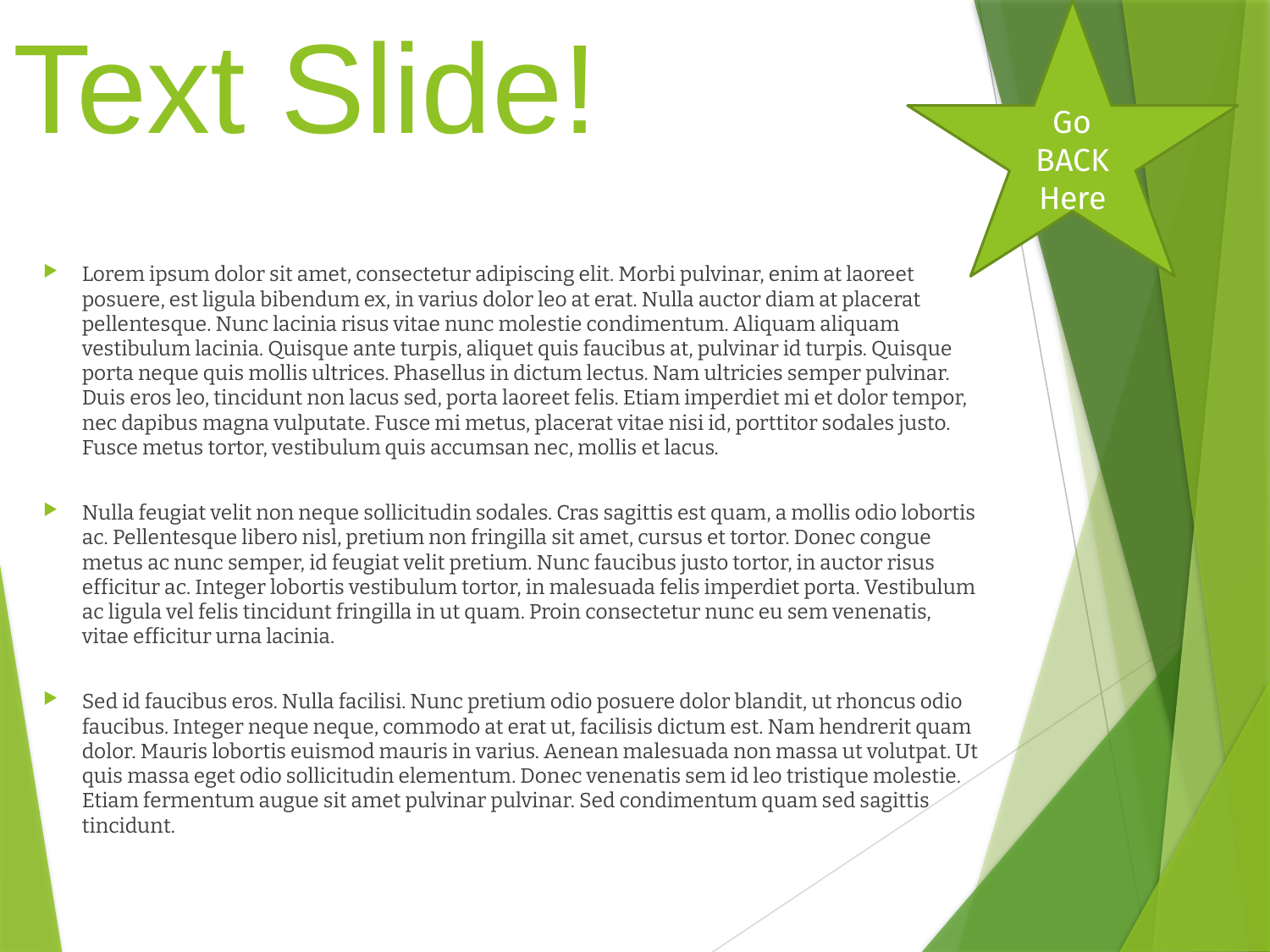

# Text Slide!
Go BACK Here

Lorem ipsum dolor sit amet, consectetur adipiscing elit. Morbi pulvinar, enim at laoreet posuere, est ligula bibendum ex, in varius dolor leo at erat. Nulla auctor diam at placerat pellentesque. Nunc lacinia risus vitae nunc molestie condimentum. Aliquam aliquam vestibulum lacinia. Quisque ante turpis, aliquet quis faucibus at, pulvinar id turpis. Quisque porta neque quis mollis ultrices. Phasellus in dictum lectus. Nam ultricies semper pulvinar. Duis eros leo, tincidunt non lacus sed, porta laoreet felis. Etiam imperdiet mi et dolor tempor, nec dapibus magna vulputate. Fusce mi metus, placerat vitae nisi id, porttitor sodales justo. Fusce metus tortor, vestibulum quis accumsan nec, mollis et lacus.

Nulla feugiat velit non neque sollicitudin sodales. Cras sagittis est quam, a mollis odio lobortis ac. Pellentesque libero nisl, pretium non fringilla sit amet, cursus et tortor. Donec congue metus ac nunc semper, id feugiat velit pretium. Nunc faucibus justo tortor, in auctor risus efficitur ac. Integer lobortis vestibulum tortor, in malesuada felis imperdiet porta. Vestibulum ac ligula vel felis tincidunt fringilla in ut quam. Proin consectetur nunc eu sem venenatis, vitae efficitur urna lacinia.

Sed id faucibus eros. Nulla facilisi. Nunc pretium odio posuere dolor blandit, ut rhoncus odio faucibus. Integer neque neque, commodo at erat ut, facilisis dictum est. Nam hendrerit quam dolor. Mauris lobortis euismod mauris in varius. Aenean malesuada non massa ut volutpat. Ut quis massa eget odio sollicitudin elementum. Donec venenatis sem id leo tristique molestie. Etiam fermentum augue sit amet pulvinar pulvinar. Sed condimentum quam sed sagittis tincidunt.